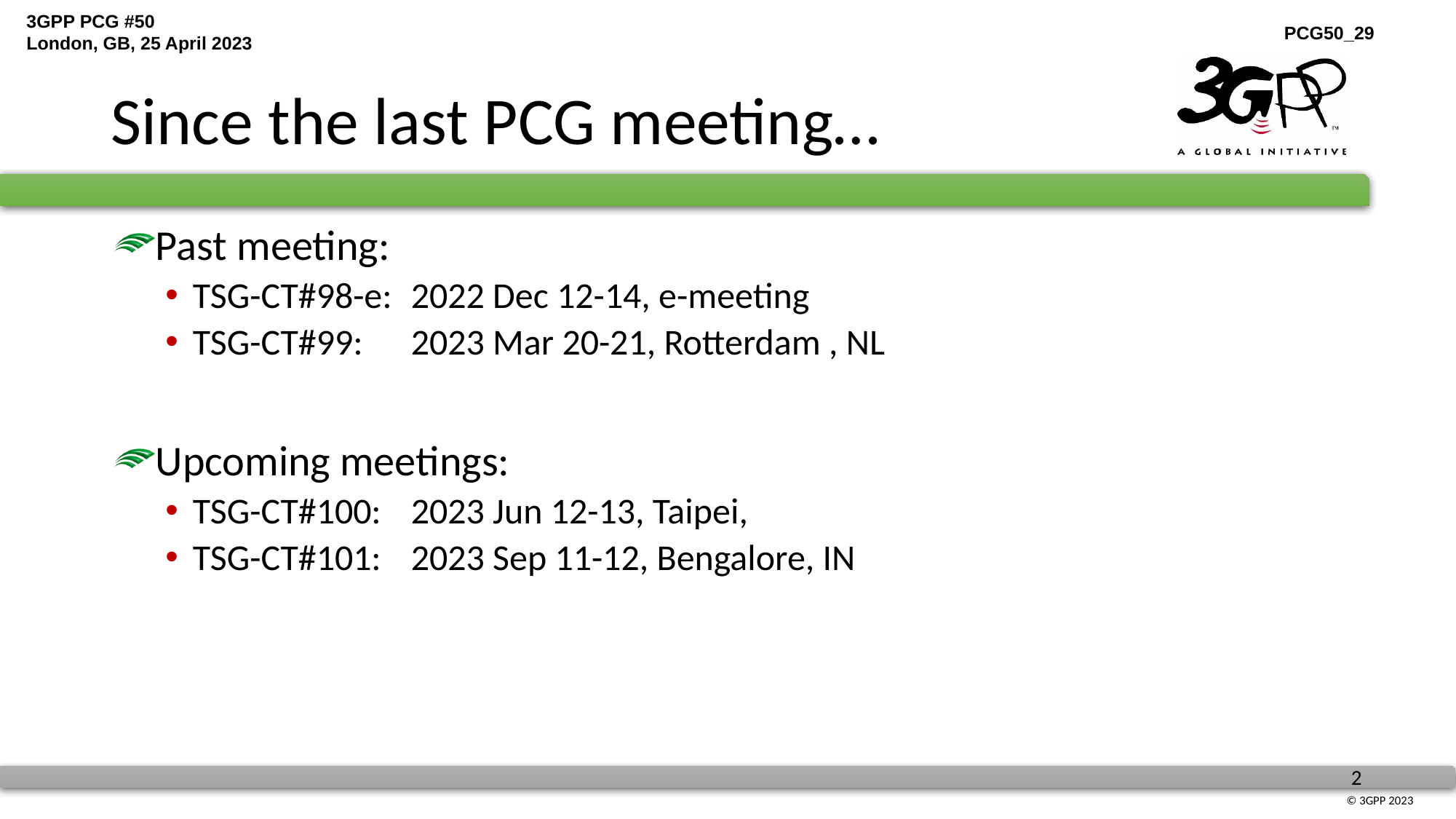

# Since the last PCG meeting…
Past meeting:
TSG-CT#98-e: 	2022 Dec 12-14, e-meeting
TSG-CT#99: 	2023 Mar 20-21, Rotterdam , NL

Upcoming meetings:
TSG-CT#100: 	2023 Jun 12-13, Taipei,
TSG-CT#101: 	2023 Sep 11-12, Bengalore, IN